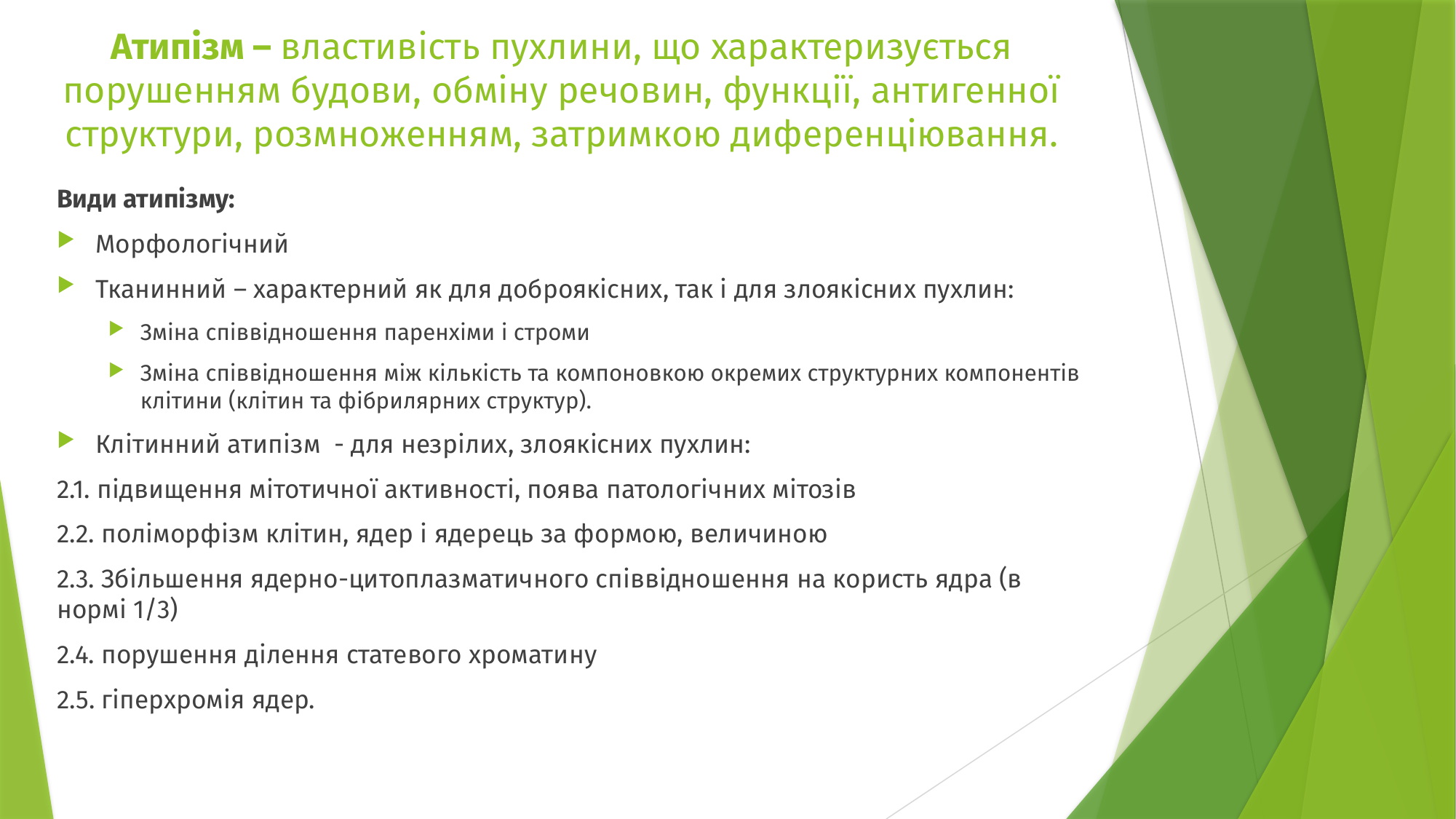

# Атипізм – властивість пухлини, що характеризується порушенням будови, обміну речовин, функції, антигенної структури, розмноженням, затримкою диференціювання.
Види атипізму:
Морфологічний
Тканинний – характерний як для доброякісних, так і для злоякісних пухлин:
Зміна співвідношення паренхіми і строми
Зміна співвідношення між кількість та компоновкою окремих структурних компонентів клітини (клітин та фібрилярних структур).
Клітинний атипізм  - для незрілих, злоякісних пухлин:
2.1. підвищення мітотичної активності, поява патологічних мітозів
2.2. поліморфізм клітин, ядер і ядерець за формою, величиною
2.3. Збільшення ядерно-цитоплазматичного співвідношення на користь ядра (в нормі 1/3)
2.4. порушення ділення статевого хроматину
2.5. гіперхромія ядер.